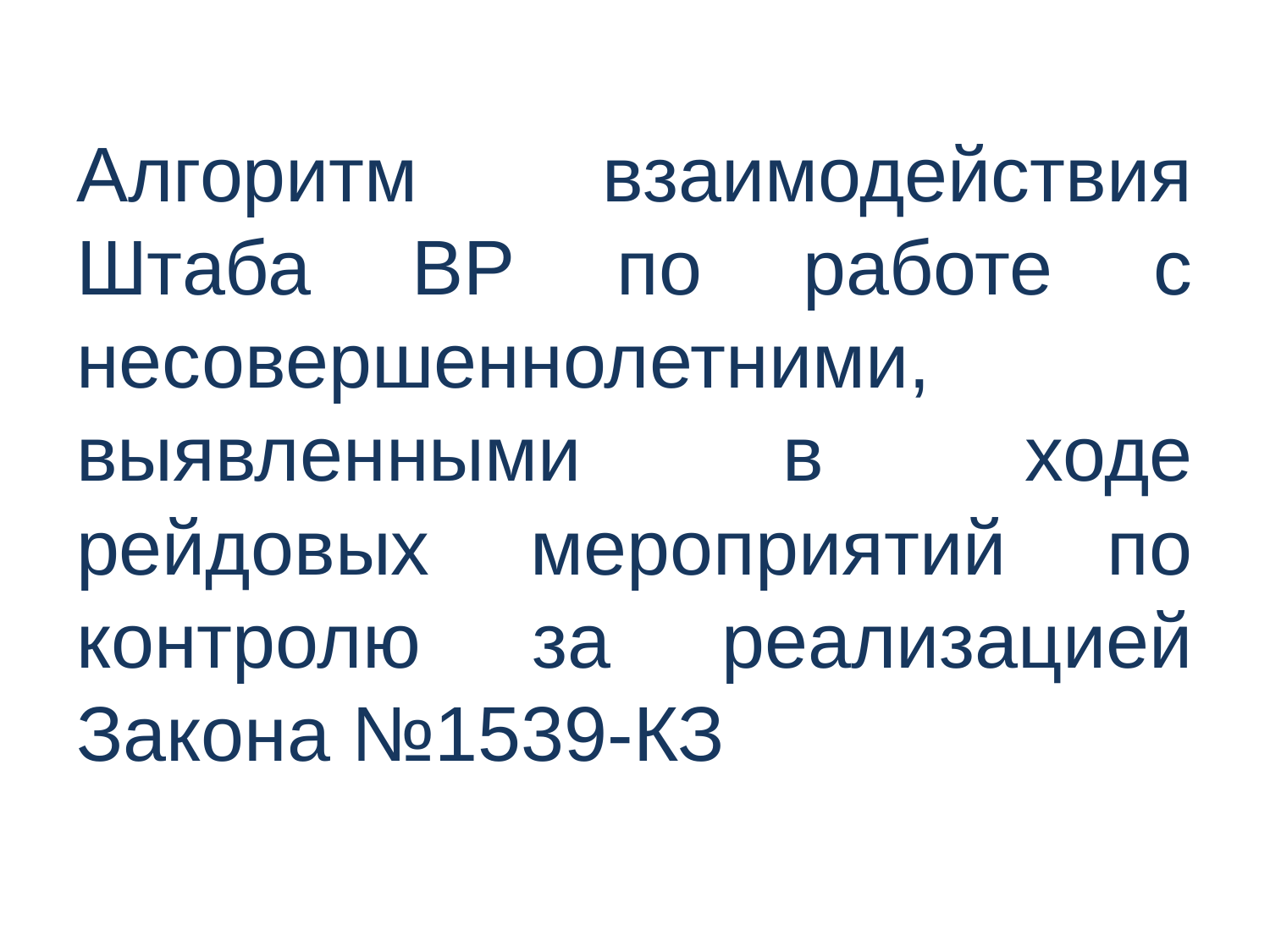

# Алгоритм взаимодействия Штаба ВР по работе с несовершеннолетними, выявленными в ходе рейдовых мероприятий по контролю за реализацией Закона №1539-КЗ